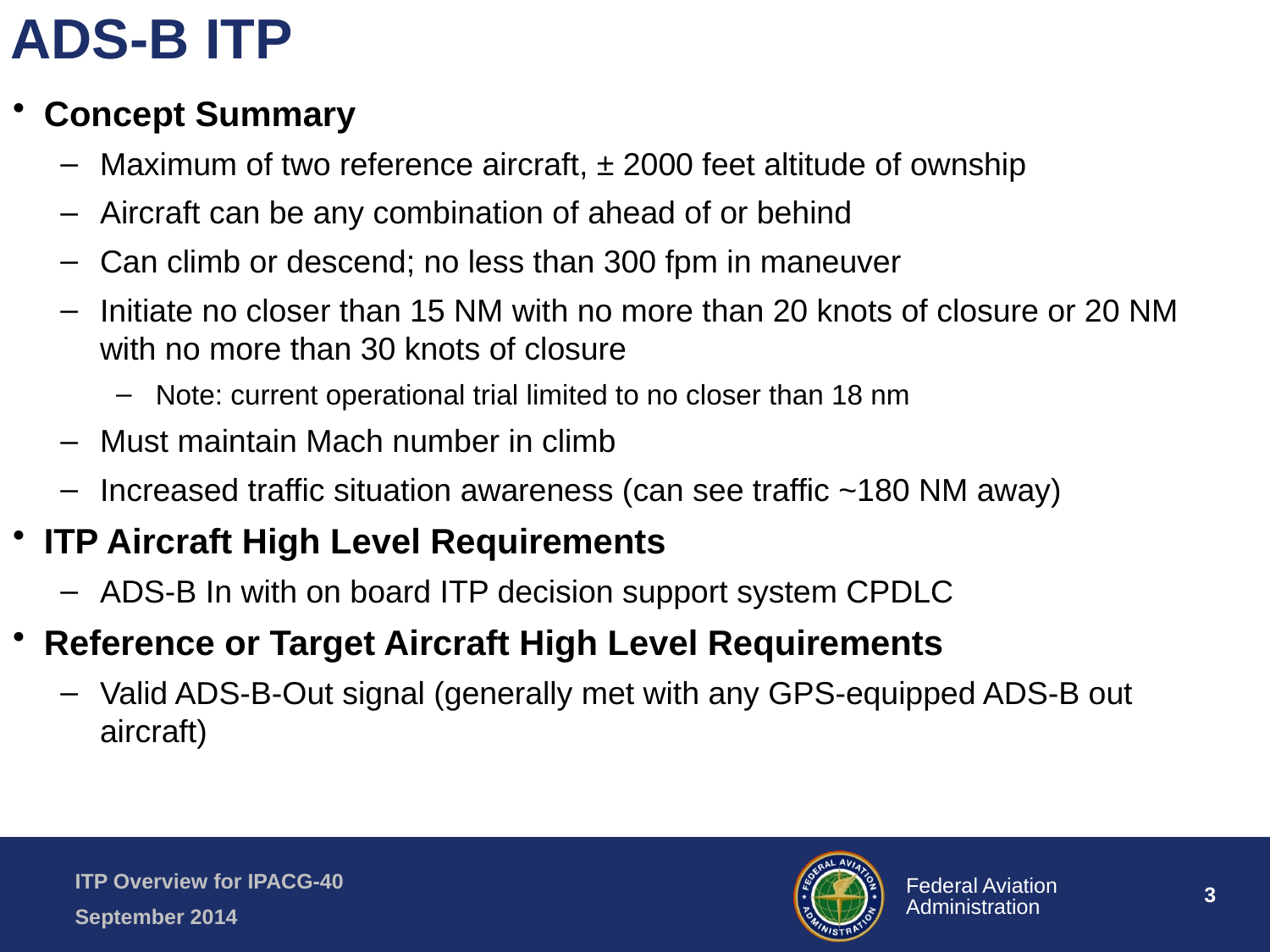

ADS-B ITP
Concept Summary
Maximum of two reference aircraft, ± 2000 feet altitude of ownship
Aircraft can be any combination of ahead of or behind
Can climb or descend; no less than 300 fpm in maneuver
Initiate no closer than 15 NM with no more than 20 knots of closure or 20 NM with no more than 30 knots of closure
Note: current operational trial limited to no closer than 18 nm
Must maintain Mach number in climb
Increased traffic situation awareness (can see traffic ~180 NM away)
ITP Aircraft High Level Requirements
ADS-B In with on board ITP decision support system CPDLC
Reference or Target Aircraft High Level Requirements
Valid ADS-B-Out signal (generally met with any GPS-equipped ADS-B out aircraft)